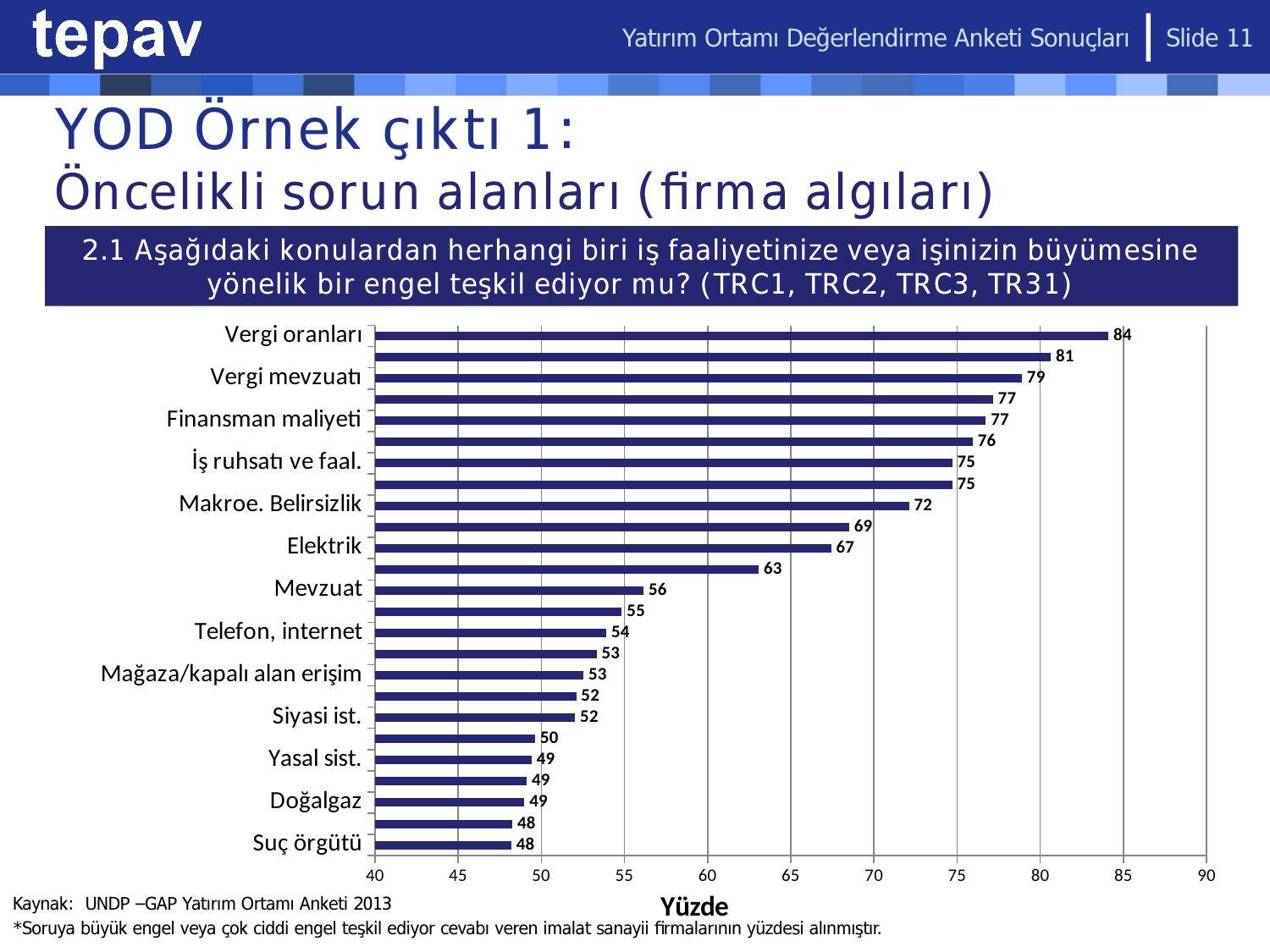

Yatırım Ortamı Değerlendirme Anketi Sonuçları
Slide 11
YOD Örnek çıktı 1:
Öncelikli sorun alanları (firma algıları)
2.1 Aşağıdaki konulardan herhangi biri iş faaliyetinize veya işinizin büyümesine yönelik bir engel teşkil ediyor mu? (TRC1, TRC2, TRC3, TR31)

### Chart

| Category |  |
|---|---|
| Suç örgütü | 48.2 |
| Yolsuzluk | 48.26000000000001 |
| Doğalgaz | 48.99 |
| Suç, hırsızlık | 49.13 |
| Yasal sist. | 49.42 |
| Kayıtdışılık | 49.64 |
| Siyasi ist. | 52.03 |
| Depolama vb. | 52.10000000000001 |
| Mağaza/kapalı alan erişim | 52.53 |
| Lojistik | 53.33 |
| Telefon, internet | 53.91 |
| Su | 54.84 |
| Mevzuat | 56.15 |
| Gümrük | 63.08 |
| Elektrik | 67.42 |
| Bürokrasi | 68.5 |
| Makroe. Belirsizlik | 72.11 |
| Mevcut beceri seviyesi | 74.71000000000002 |
| İş ruhsatı ve faal. | 74.71000000000002 |
| İşgücü piyasası | 75.94000000000003 |
| Finansman maliyeti | 76.73 |
| Finansmana erişim | 77.16 |
| Vergi mevzuatı | 78.9 |
| İşgücü maliyeti | 80.64 |
| Vergi oranları | 84.1 |
Kaynak:  UNDP –GAP Yatırım Ortamı Anketi 2013
*Soruya büyük engel veya çok ciddi engel teşkil ediyor cevabı veren imalat sanayii firmalarının yüzdesi alınmıştır.